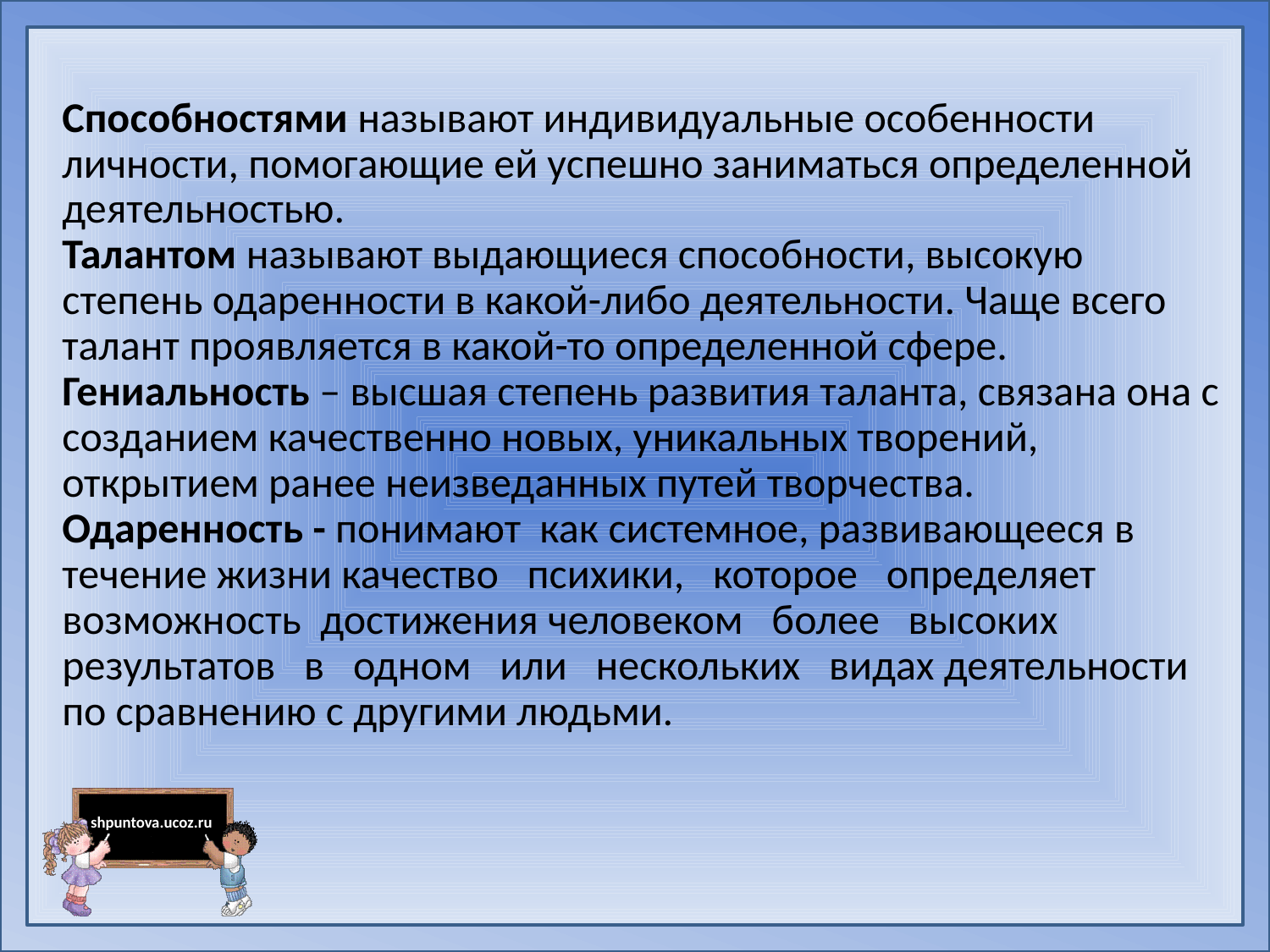

Способностями называют индивидуальные особенности личности, помогающие ей успешно заниматься определенной деятельностью.
Талантом называют выдающиеся способности, высокую степень одаренности в какой-либо деятельности. Чаще всего талант проявляется в какой-то определенной сфере.
Гениальность – высшая степень развития таланта, связана она с созданием качественно новых, уникальных творений, открытием ранее неизведанных путей творчества.
Одаренность - понимают  как системное, развивающееся в течение жизни качество   психики,   которое   определяет  возможность  достижения человеком   более   высоких   результатов   в   одном   или   нескольких   видах деятельности по сравнению с другими людьми.